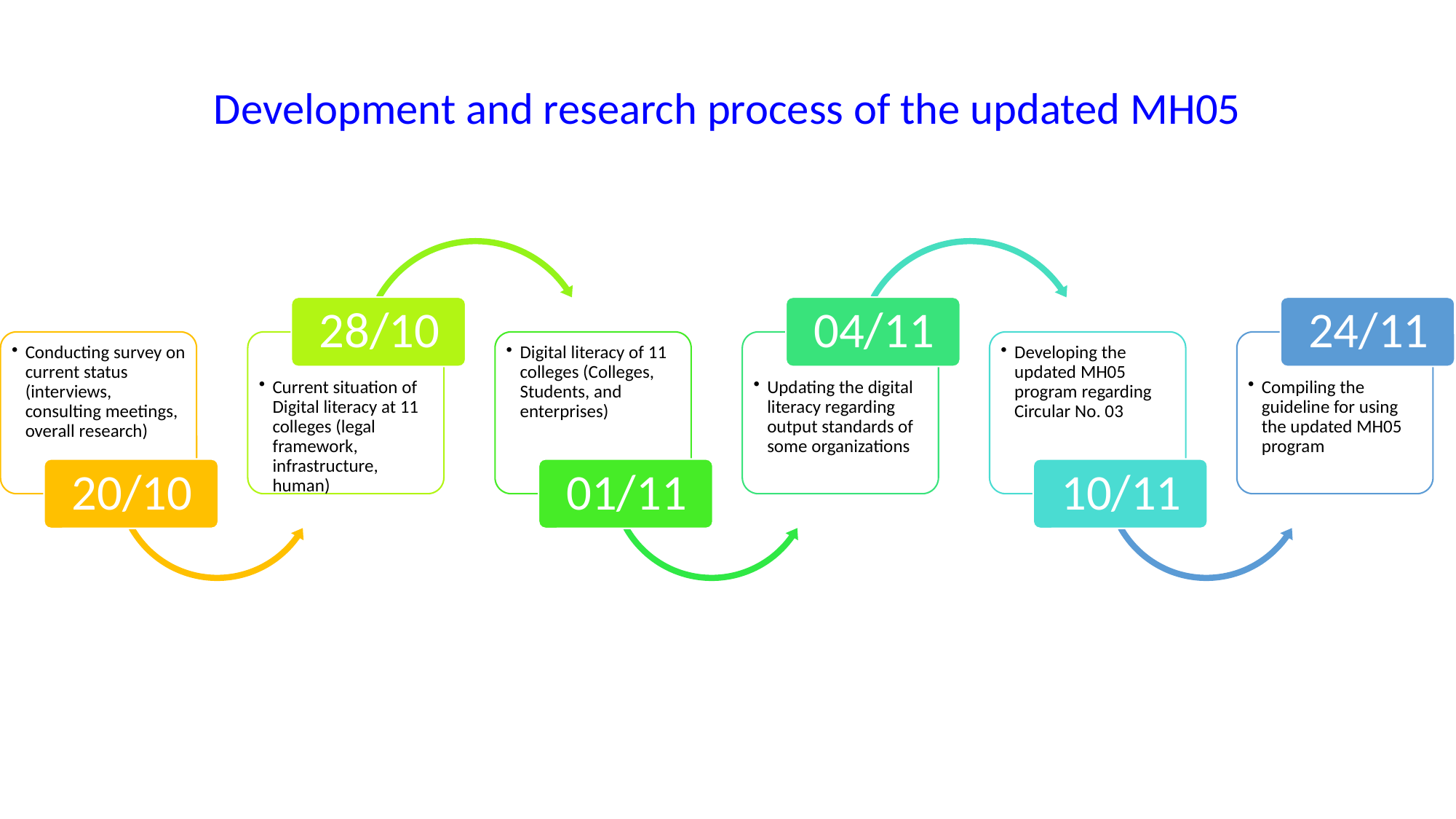

Conducting survey on current status (interviews, consulting meetings, overall research)
20/10
Current situation of Digital literacy at 11 colleges (legal framework, infrastructure, human)
28/10
Digital literacy of 11 colleges (Colleges, Students, and enterprises)
01/11
Updating the digital literacy regarding output standards of some organizations
04/11
Developing the updated MH05 program regarding Circular No. 03
10/11
Compiling the guideline for using the updated MH05 program
24/11
# Development and research process of the updated MH05